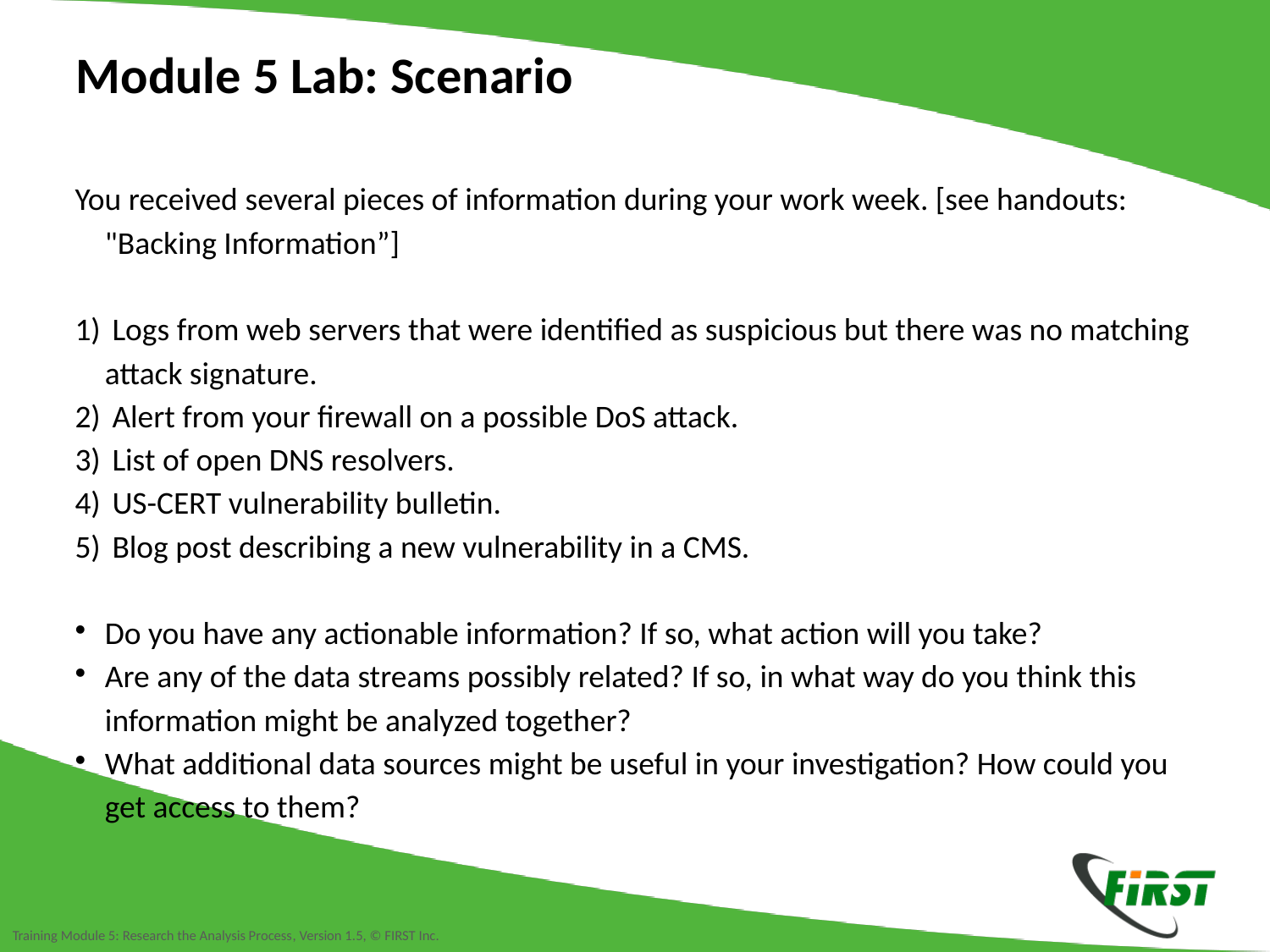

Module 5 Lab: Scenario
You received several pieces of information during your work week. [see handouts: "Backing Information”]

 Logs from web servers that were identified as suspicious but there was no matching attack signature.
 Alert from your firewall on a possible DoS attack.
 List of open DNS resolvers.
 US-CERT vulnerability bulletin.
 Blog post describing a new vulnerability in a CMS.

Do you have any actionable information? If so, what action will you take?
Are any of the data streams possibly related? If so, in what way do you think this information might be analyzed together?
What additional data sources might be useful in your investigation? How could you get access to them?